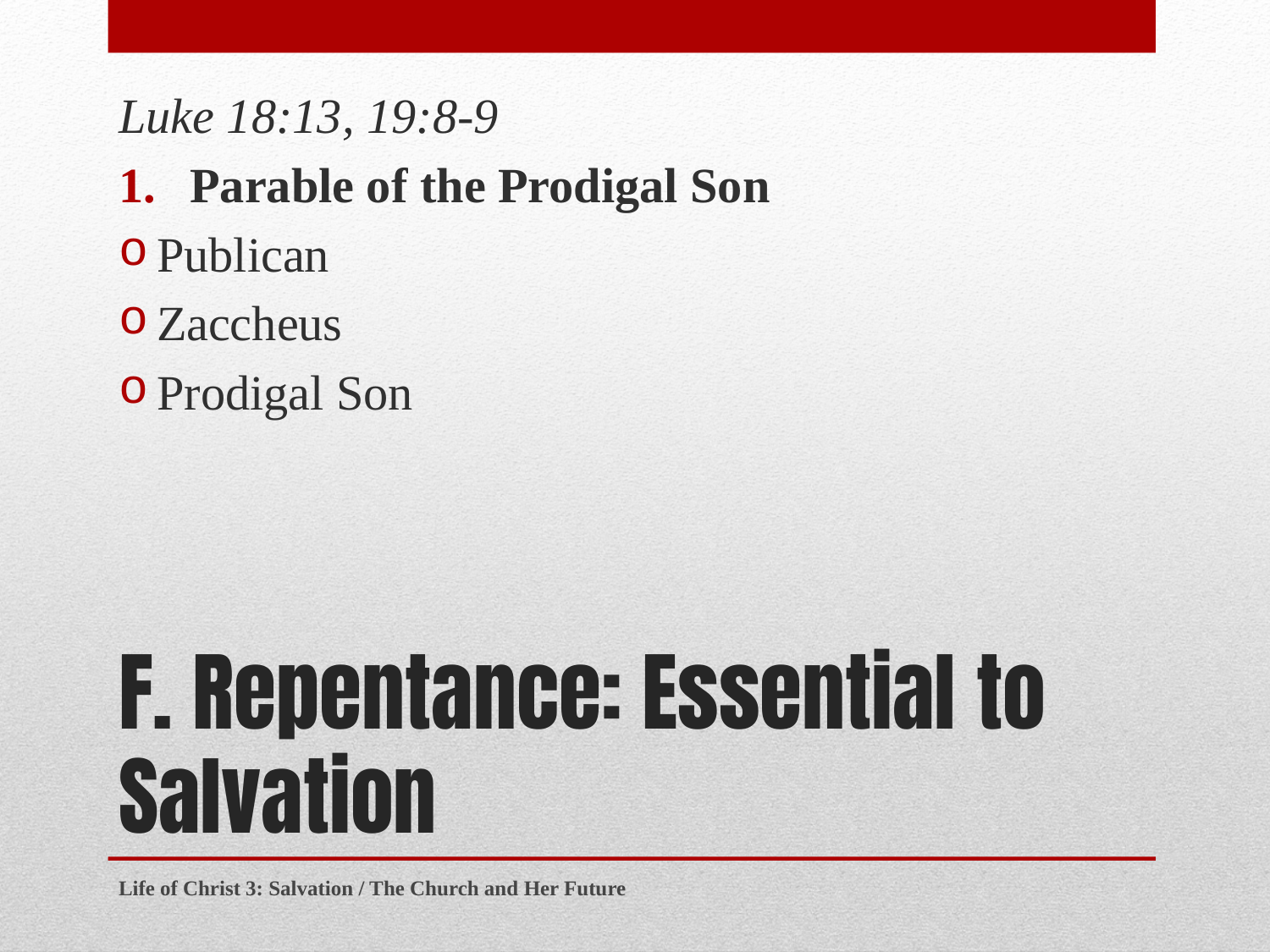

Luke 18:13, 19:8-9
Parable of the Prodigal Son
Publican
Zaccheus
Prodigal Son
# F. Repentance: Essential to Salvation
Life of Christ 3: Salvation / The Church and Her Future